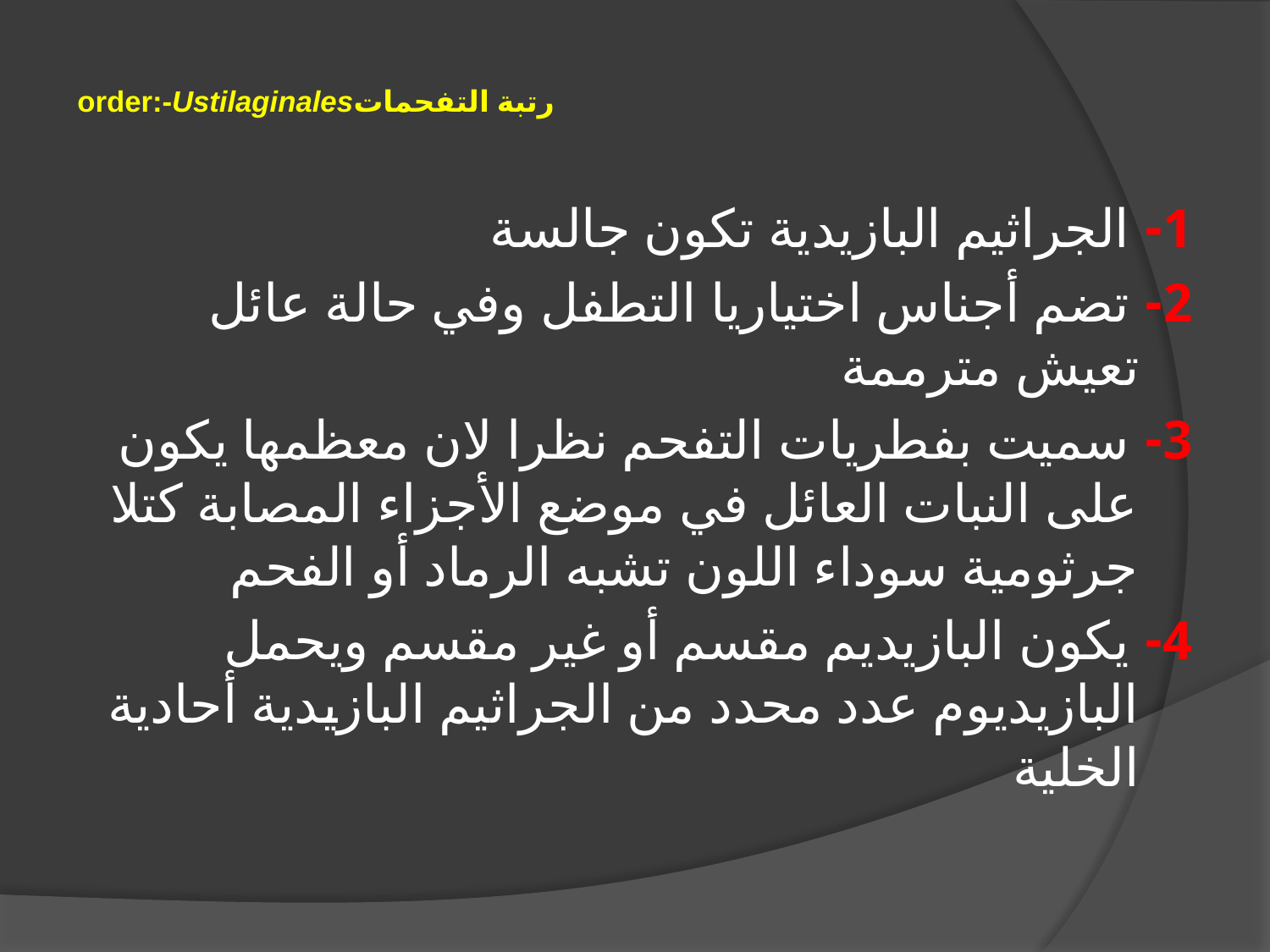

# رتبة التفحماتorder:-Ustilaginales
1- الجراثيم البازيدية تكون جالسة
2- تضم أجناس اختياريا التطفل وفي حالة عائل تعيش مترممة
3- سميت بفطريات التفحم نظرا لان معظمها يكون على النبات العائل في موضع الأجزاء المصابة كتلا جرثومية سوداء اللون تشبه الرماد أو الفحم
4- يكون البازيديم مقسم أو غير مقسم ويحمل البازيديوم عدد محدد من الجراثيم البازيدية أحادية الخلية